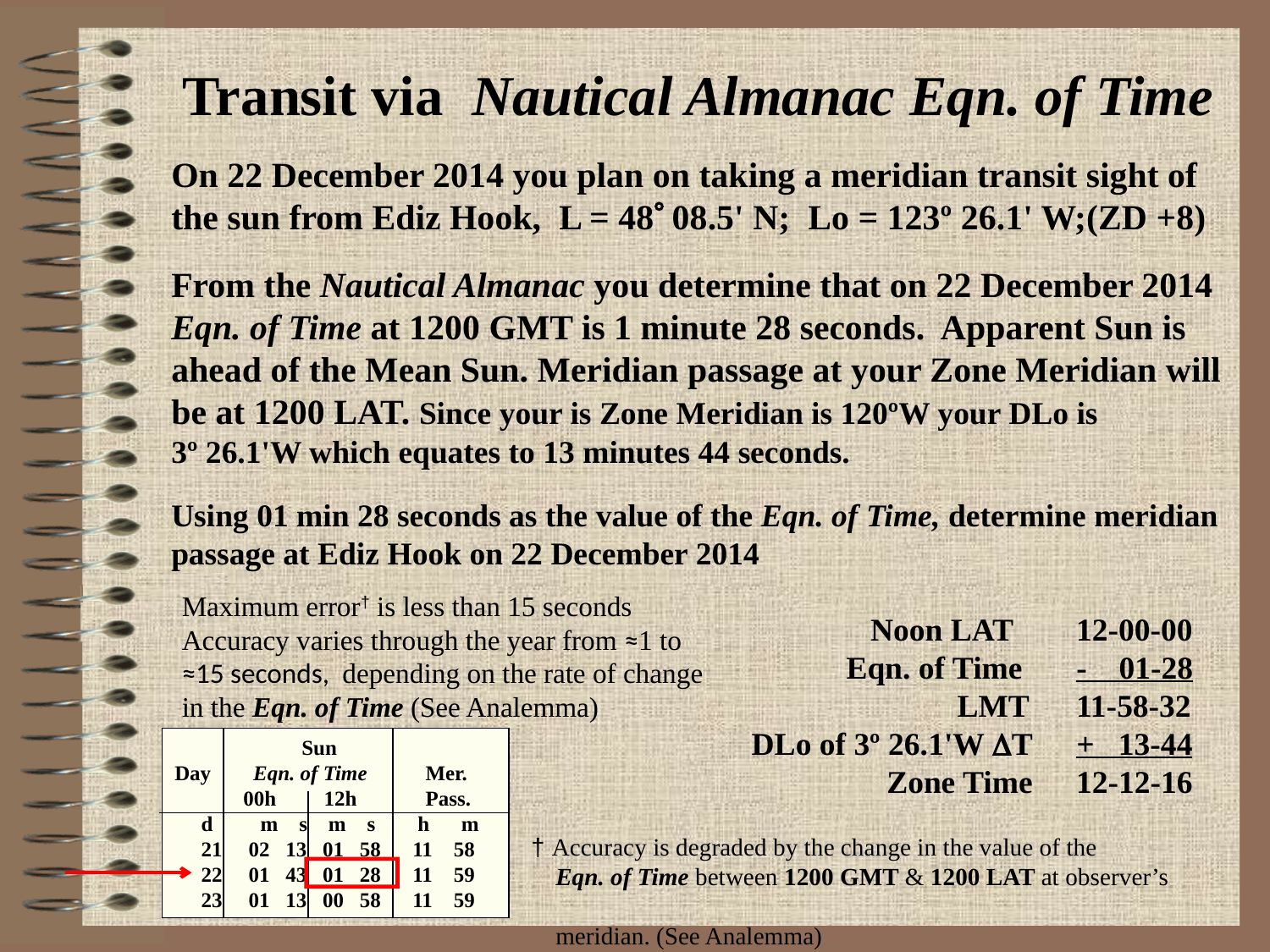

Transit via  Nautical Almanac Eqn. of Time

On 22 December 2014 you plan on taking a meridian transit sight of the sun from Ediz Hook,  L = 48° 08.5' N;  Lo = 123º 26.1' W;(ZD +8)

From the Nautical Almanac you determine that on 22 December 2014 Eqn. of Time at 1200 GMT is 1 minute 28 seconds.  Apparent Sun is ahead of the Mean Sun. Meridian passage at your Zone Meridian will be at 1200 LAT. Since your is Zone Meridian is 120ºW your DLo is
3º 26.1'W which equates to 13 minutes 44 seconds.

Using 01 min 28 seconds as the value of the Eqn. of Time, determine meridian passage at Ediz Hook on 22 December 2014

					        Noon LAT	  12-00-00
					     Eqn. of Time	  -    01-28
					 	   LMT	  11-58-32
				         DLo of 3º 26.1'W ΔT	  +   13-44
					          Zone Time	  12-12-16
Maximum error† is less than 15 seconds
Accuracy varies through the year from ≈1 to ≈15 seconds,  depending on the rate of change in the Eqn. of Time (See Analemma)
                        Sun
Day        Eqn. of Time           Mer.
             00h         12h             Pass.
     d         m    s    m    s        h      m
     21     02   13   01   58      11    58
     22     01   43   01   28      11    59
     23     01   13   00   58      11    59
† Accuracy is degraded by the change in the value of the
    Eqn. of Time between 1200 GMT & 1200 LAT at observer’s
    meridian. (See Analemma)